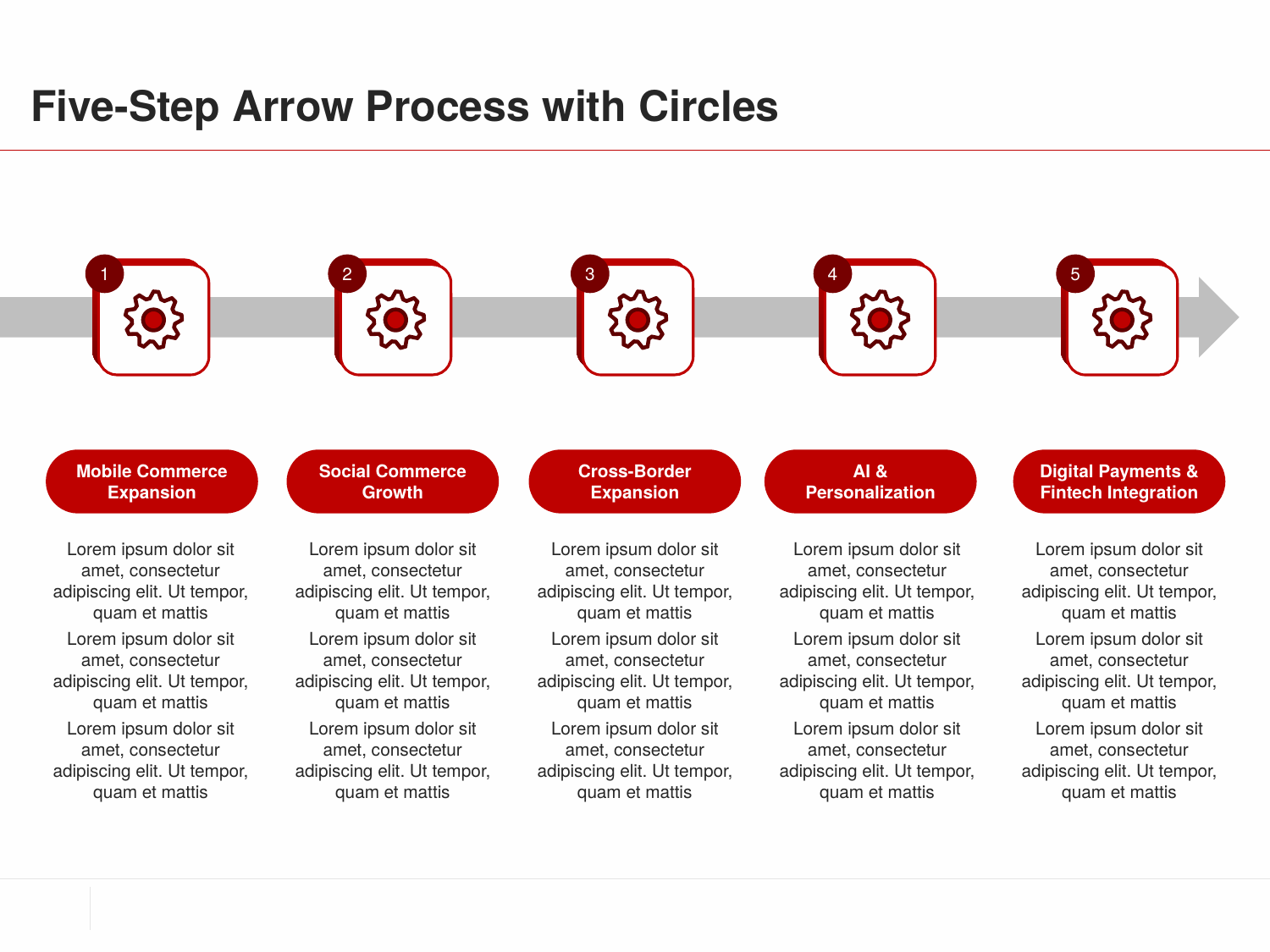

# Five-Step Arrow Process with Circles
1
2
3
4
5

Mobile Commerce Expansion
Social Commerce Growth
Cross-Border Expansion
AI & Personalization
Digital Payments & Fintech Integration
Lorem ipsum dolor sit amet, consectetur adipiscing elit. Ut tempor, quam et mattis
Lorem ipsum dolor sit amet, consectetur adipiscing elit. Ut tempor, quam et mattis
Lorem ipsum dolor sit amet, consectetur adipiscing elit. Ut tempor, quam et mattis
Lorem ipsum dolor sit amet, consectetur adipiscing elit. Ut tempor, quam et mattis
Lorem ipsum dolor sit amet, consectetur adipiscing elit. Ut tempor, quam et mattis
Lorem ipsum dolor sit amet, consectetur adipiscing elit. Ut tempor, quam et mattis
Lorem ipsum dolor sit amet, consectetur adipiscing elit. Ut tempor, quam et mattis
Lorem ipsum dolor sit amet, consectetur adipiscing elit. Ut tempor, quam et mattis
Lorem ipsum dolor sit amet, consectetur adipiscing elit. Ut tempor, quam et mattis
Lorem ipsum dolor sit amet, consectetur adipiscing elit. Ut tempor, quam et mattis
Lorem ipsum dolor sit amet, consectetur adipiscing elit. Ut tempor, quam et mattis
Lorem ipsum dolor sit amet, consectetur adipiscing elit. Ut tempor, quam et mattis
Lorem ipsum dolor sit amet, consectetur adipiscing elit. Ut tempor, quam et mattis
Lorem ipsum dolor sit amet, consectetur adipiscing elit. Ut tempor, quam et mattis
Lorem ipsum dolor sit amet, consectetur adipiscing elit. Ut tempor, quam et mattis